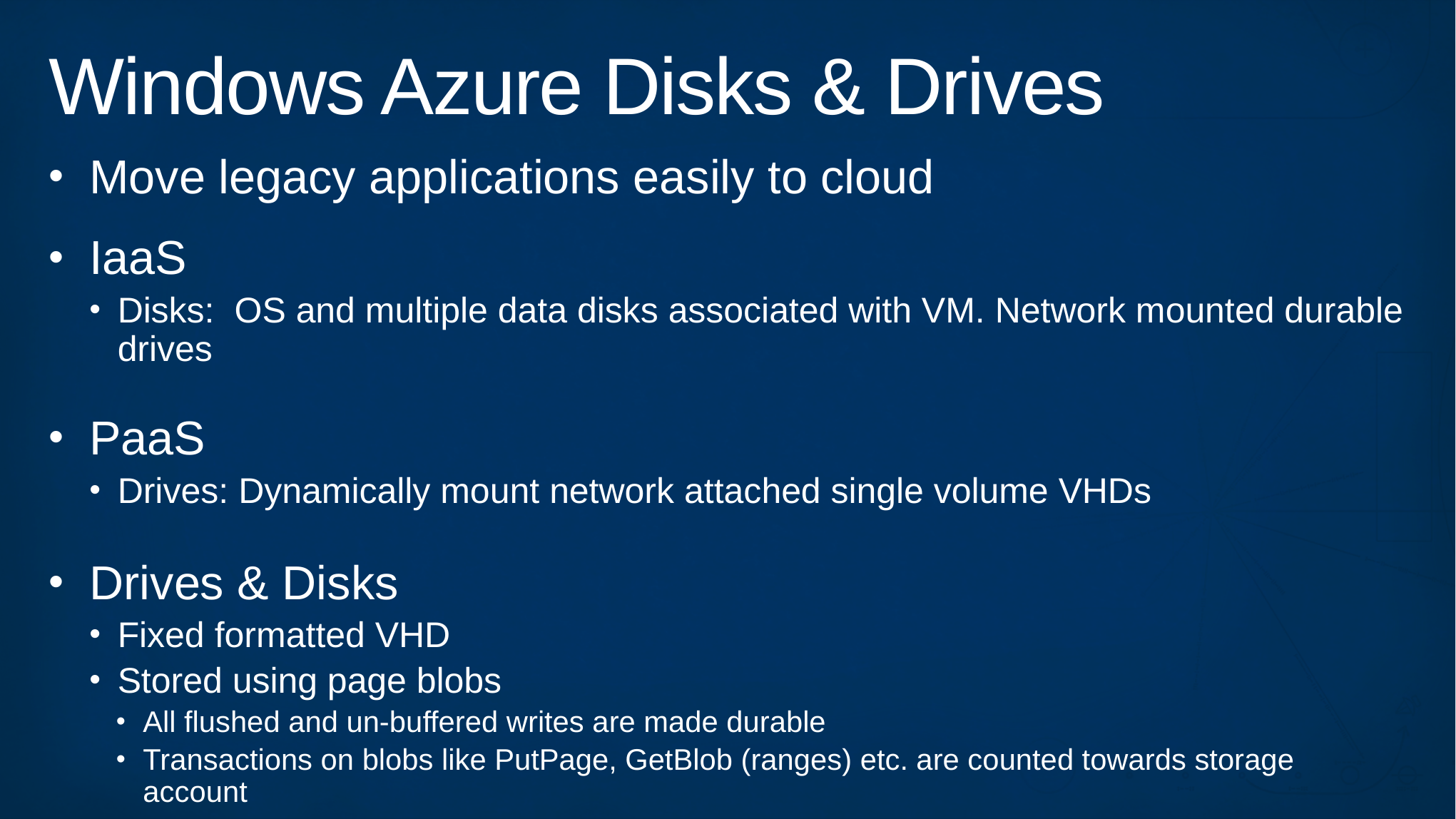

# Windows Azure Disks & Drives
Move legacy applications easily to cloud

IaaS
Disks:  OS and multiple data disks associated with VM. Network mounted durable drives

PaaS
Drives: Dynamically mount network attached single volume VHDs

Drives & Disks
Fixed formatted VHD
Stored using page blobs
All flushed and un-buffered writes are made durable
Transactions on blobs like PutPage, GetBlob (ranges) etc. are counted towards storage account